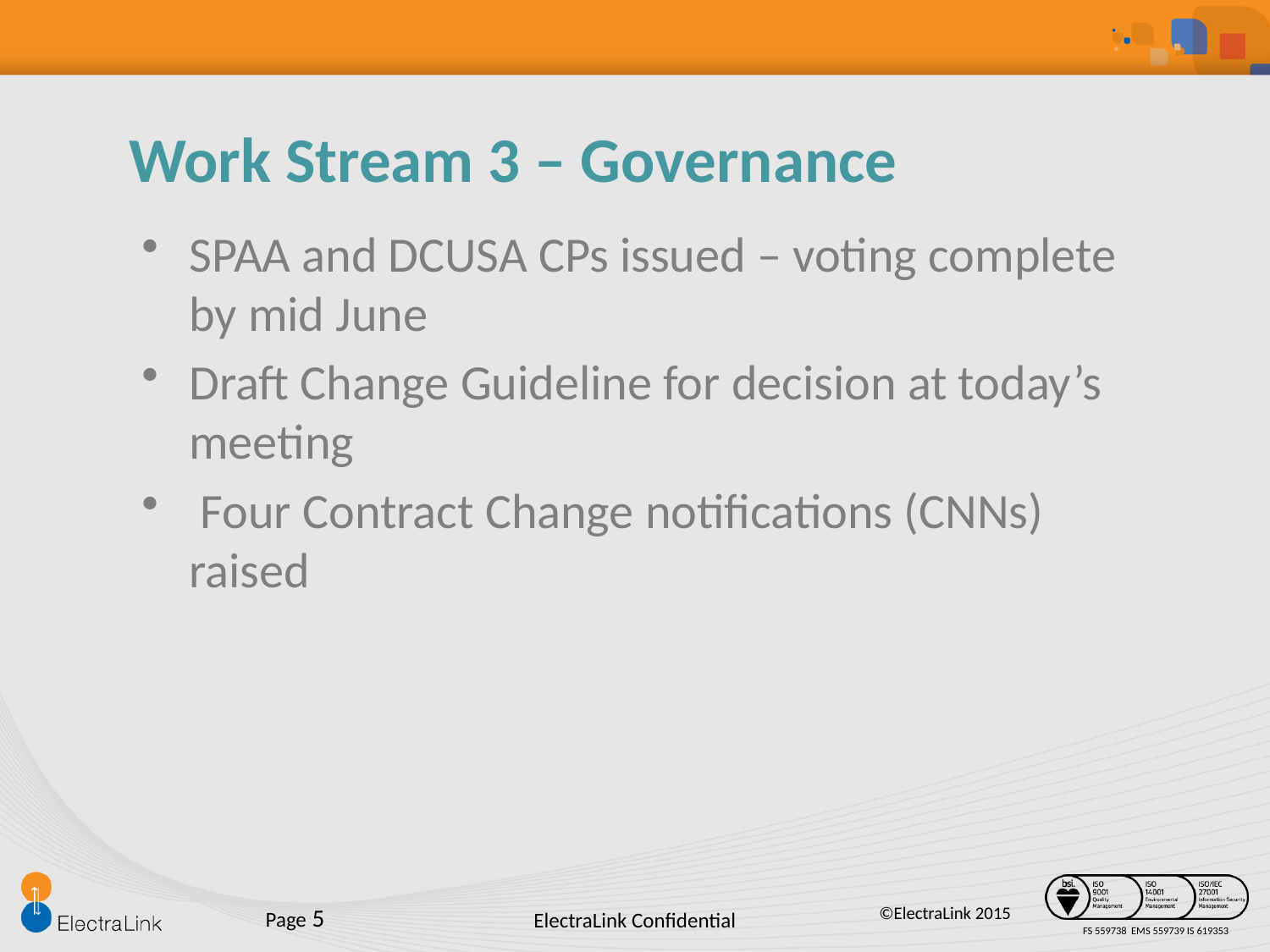

Work Stream 3 – Governance

SPAA and DCUSA CPs issued – voting complete by mid June
Draft Change Guideline for decision at today’s meeting
 Four Contract Change notifications (CNNs) raised